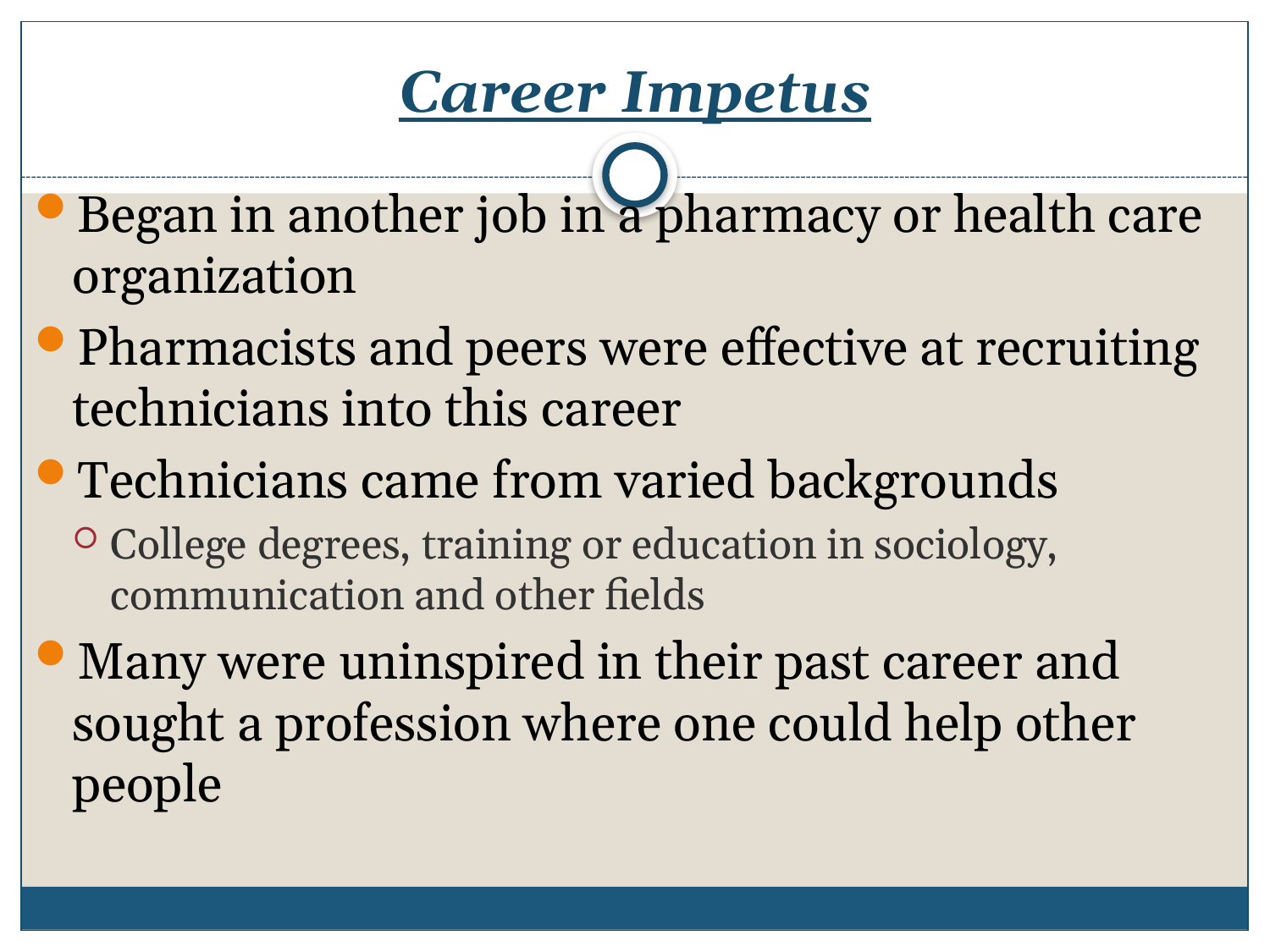

# Career Impetus
Began in another job in a pharmacy or health care organization
Pharmacists and peers were effective at recruiting technicians into this career
Technicians came from varied backgrounds
College degrees, training or education in sociology, communication and other fields
Many were uninspired in their past career and sought a profession where one could help other people